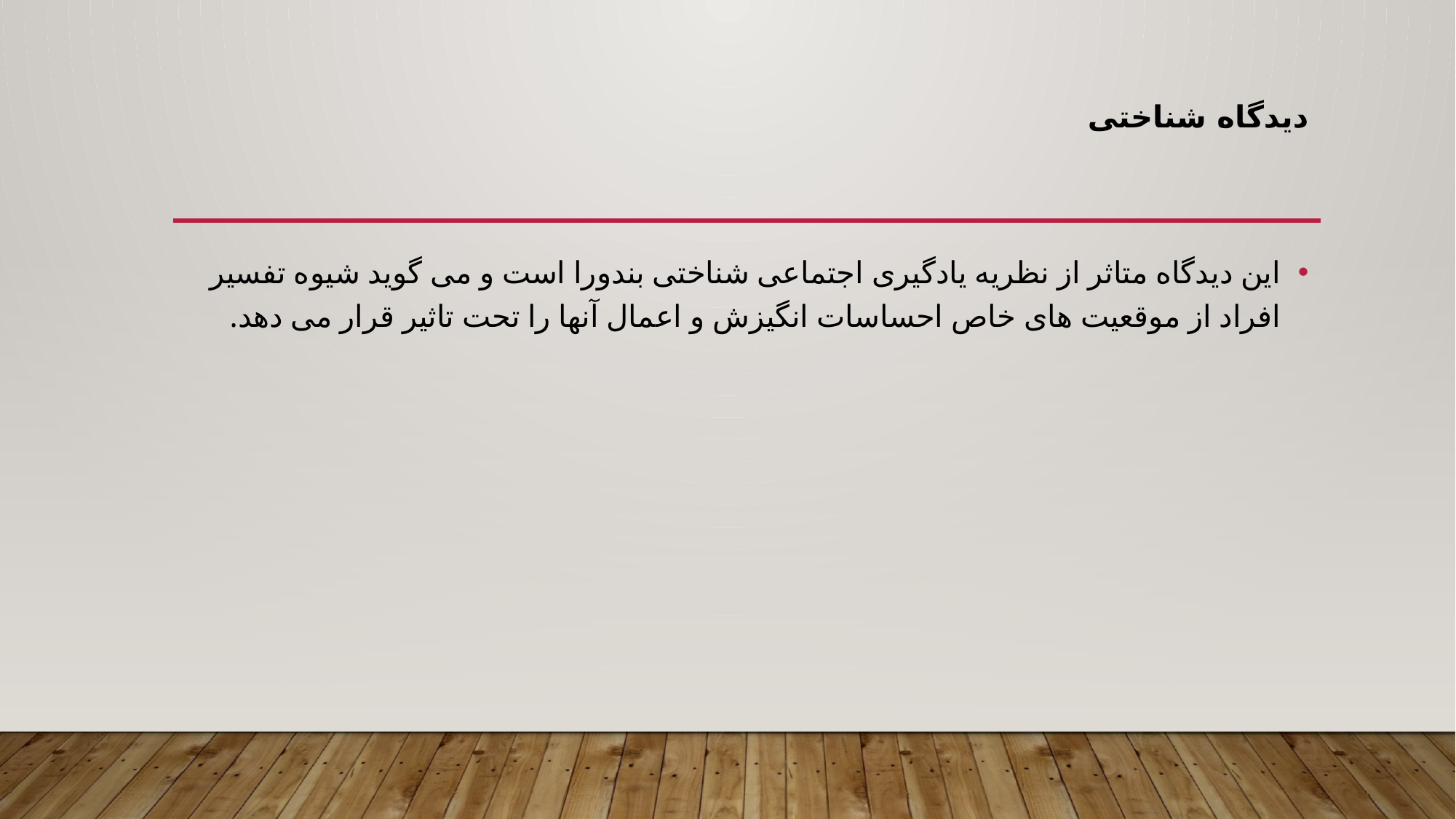

# دیدگاه شناختی
این دیدگاه متاثر از نظریه یادگیری اجتماعی شناختی بندورا است و می گوید شیوه تفسیر افراد از موقعیت های خاص احساسات انگیزش و اعمال آنها را تحت تاثیر قرار می دهد.